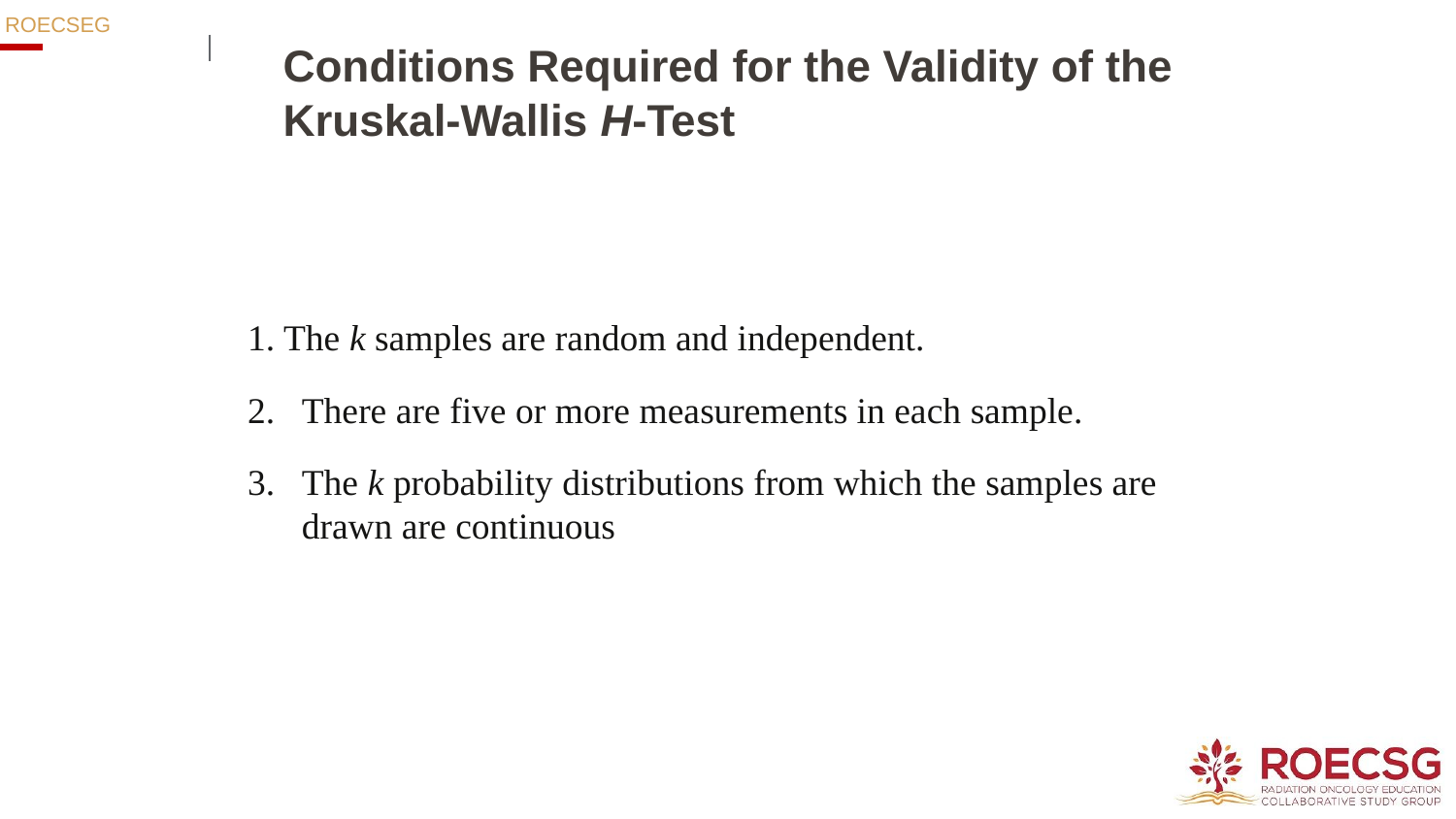

# Conditions Required for the Validity of the Kruskal-Wallis H-Test
1. The k samples are random and independent.
2.	There are five or more measurements in each sample.
3.	The k probability distributions from which the samples are drawn are continuous